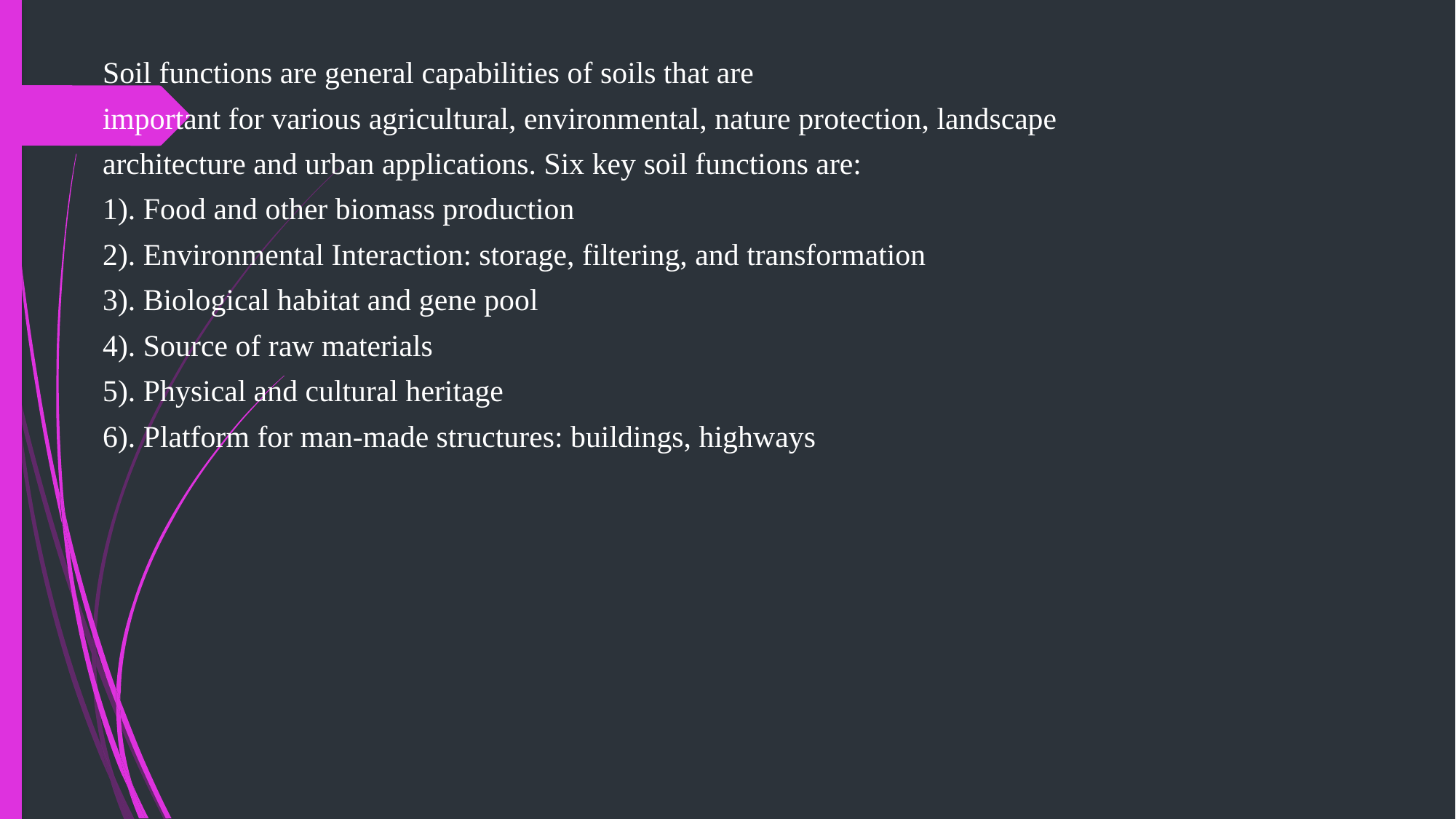

Soil functions are general capabilities of soils that are
important for various agricultural, environmental, nature protection, landscape
architecture and urban applications. Six key soil functions are:
1). Food and other biomass production
2). Environmental Interaction: storage, filtering, and transformation
3). Biological habitat and gene pool
4). Source of raw materials
5). Physical and cultural heritage
6). Platform for man-made structures: buildings, highways